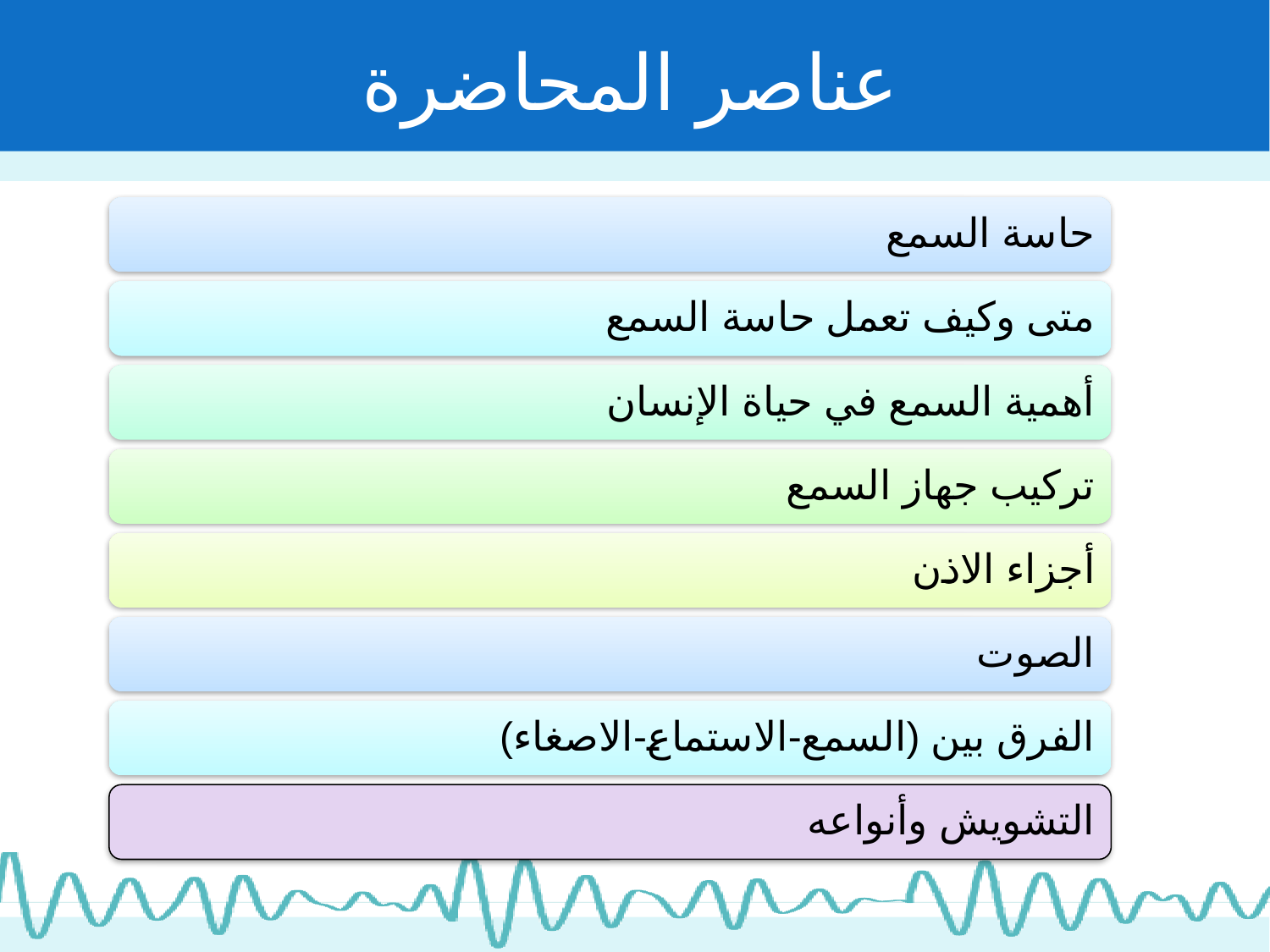

# عناصر المحاضرة
حاسة السمع
متى وكيف تعمل حاسة السمع
أهمية السمع في حياة الإنسان
تركيب جهاز السمع
أجزاء الاذن
الصوت
الفرق بين (السمع-الاستماع-الاصغاء)
التشويش وأنواعه